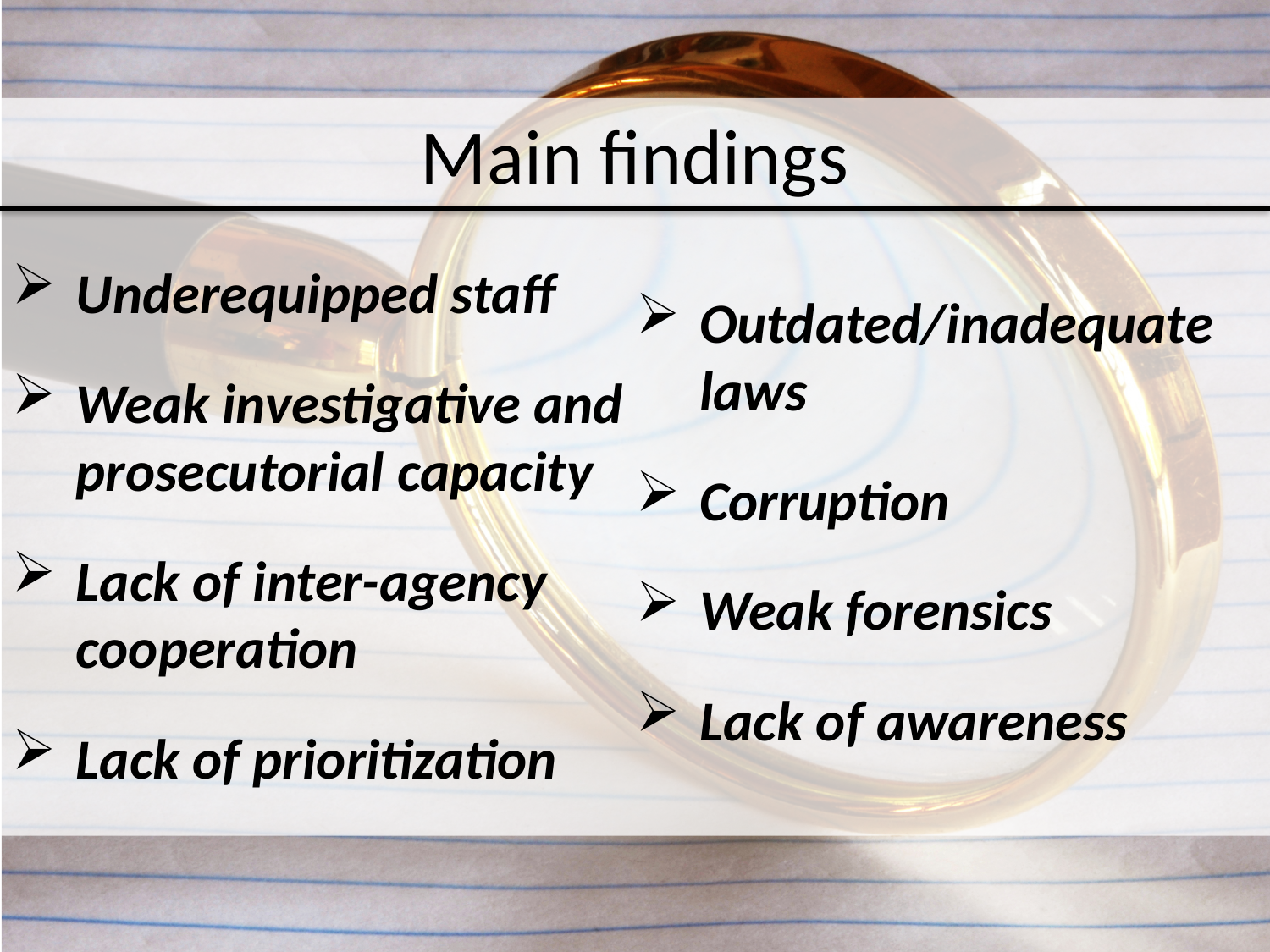

Main findings

Underequipped staff

Weak investigative and prosecutorial capacity

Lack of inter-agency cooperation

Lack of prioritization

Outdated/inadequate laws

Corruption

Weak forensics

Lack of awareness